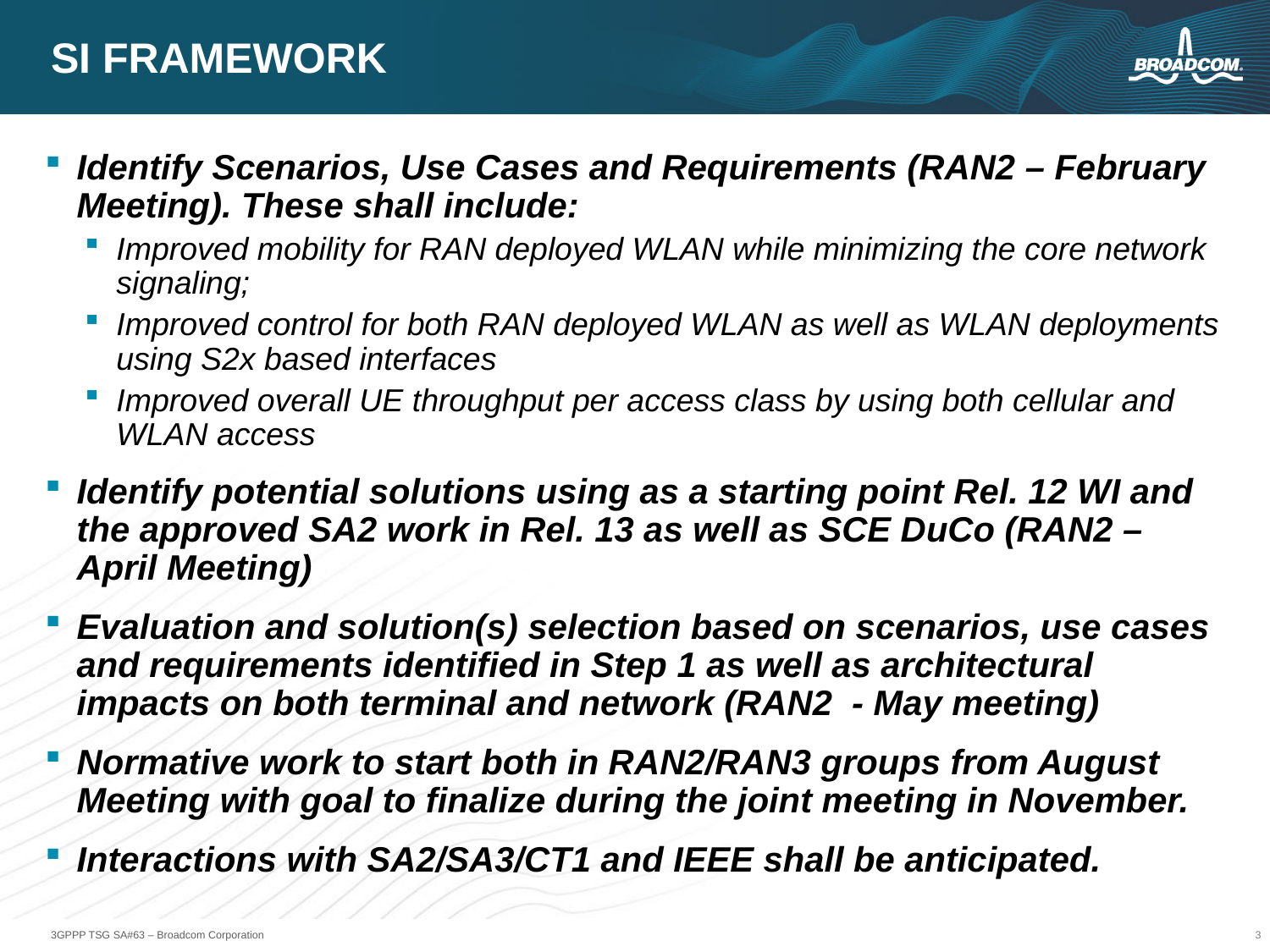

# SI Framework

Identify Scenarios, Use Cases and Requirements (RAN2 – February Meeting). These shall include:
Improved mobility for RAN deployed WLAN while minimizing the core network signaling;
Improved control for both RAN deployed WLAN as well as WLAN deployments using S2x based interfaces
Improved overall UE throughput per access class by using both cellular and WLAN access
Identify potential solutions using as a starting point Rel. 12 WI and the approved SA2 work in Rel. 13 as well as SCE DuCo (RAN2 – April Meeting)
Evaluation and solution(s) selection based on scenarios, use cases and requirements identified in Step 1 as well as architectural impacts on both terminal and network (RAN2  - May meeting)
Normative work to start both in RAN2/RAN3 groups from August Meeting with goal to finalize during the joint meeting in November.
Interactions with SA2/SA3/CT1 and IEEE shall be anticipated.